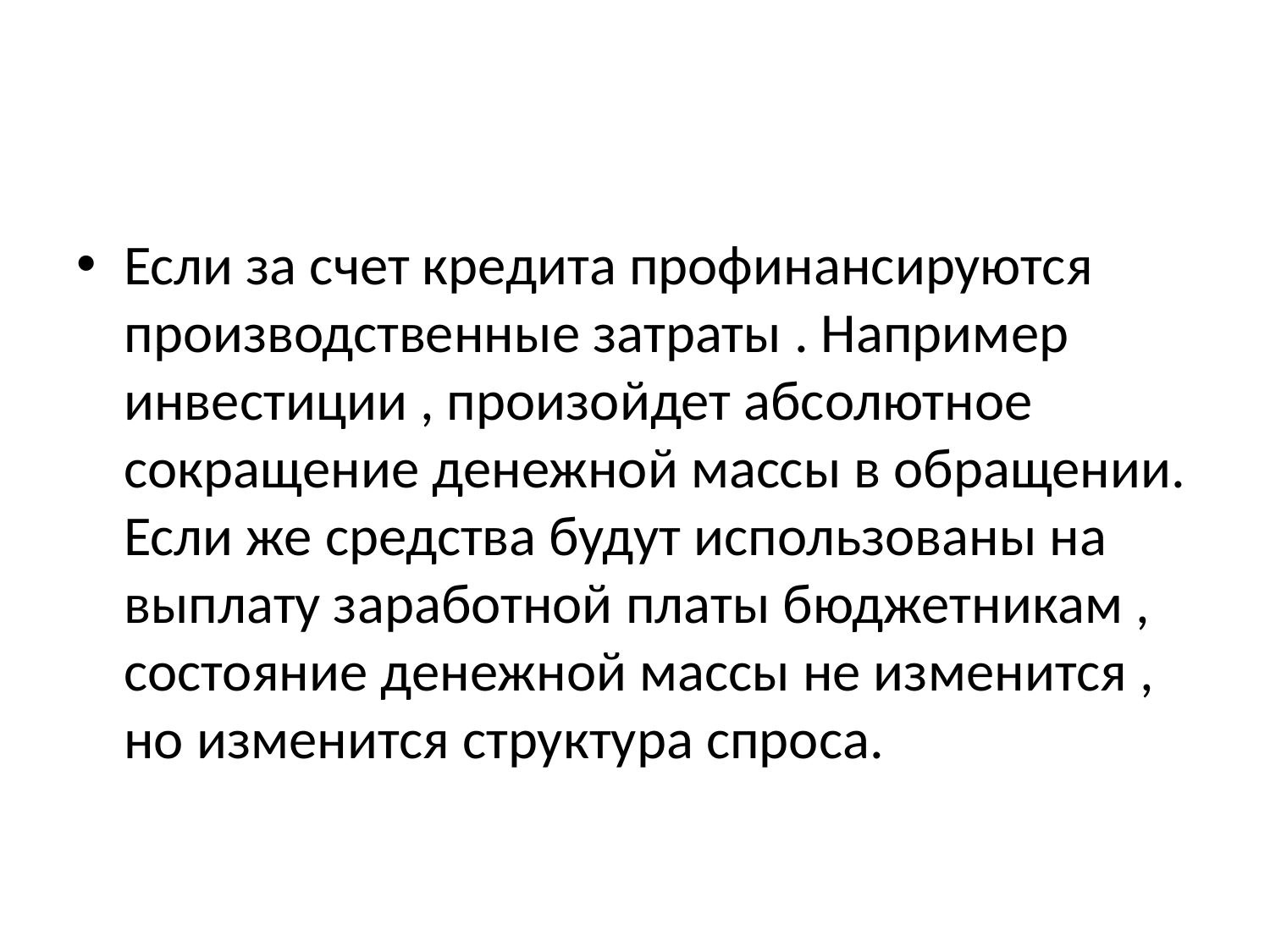

#
Если за счет кредита профинансируются производственные затраты . Например инвестиции , произойдет абсолютное сокращение денежной массы в обращении. Если же средства будут использованы на выплату заработной платы бюджетникам , состояние денежной массы не изменится , но изменится структура спроса.